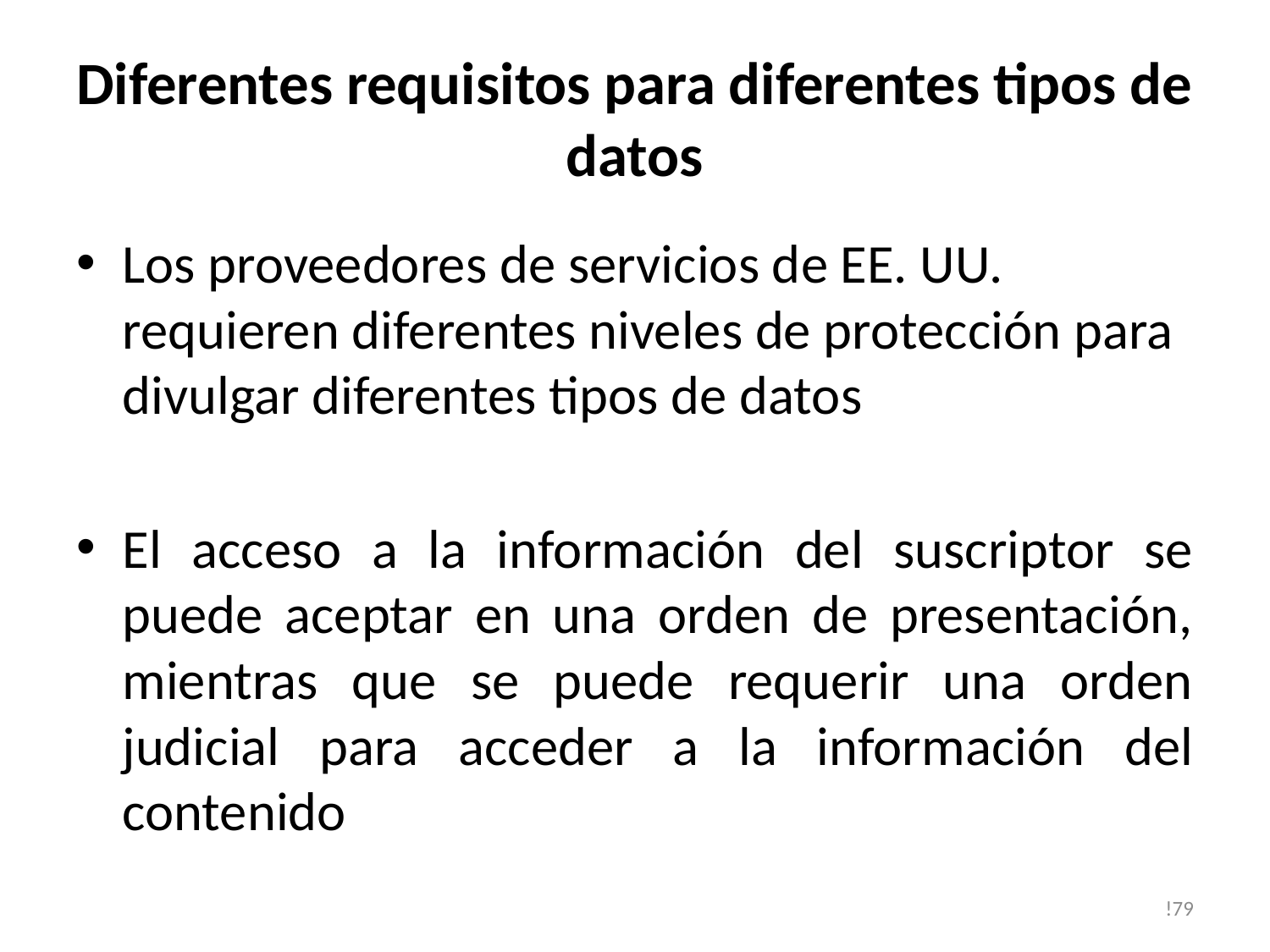

# Diferentes requisitos para diferentes tipos de datos
Los proveedores de servicios de EE. UU. requieren diferentes niveles de protección para divulgar diferentes tipos de datos

El acceso a la información del suscriptor se puede aceptar en una orden de presentación, mientras que se puede requerir una orden judicial para acceder a la información del contenido
!79